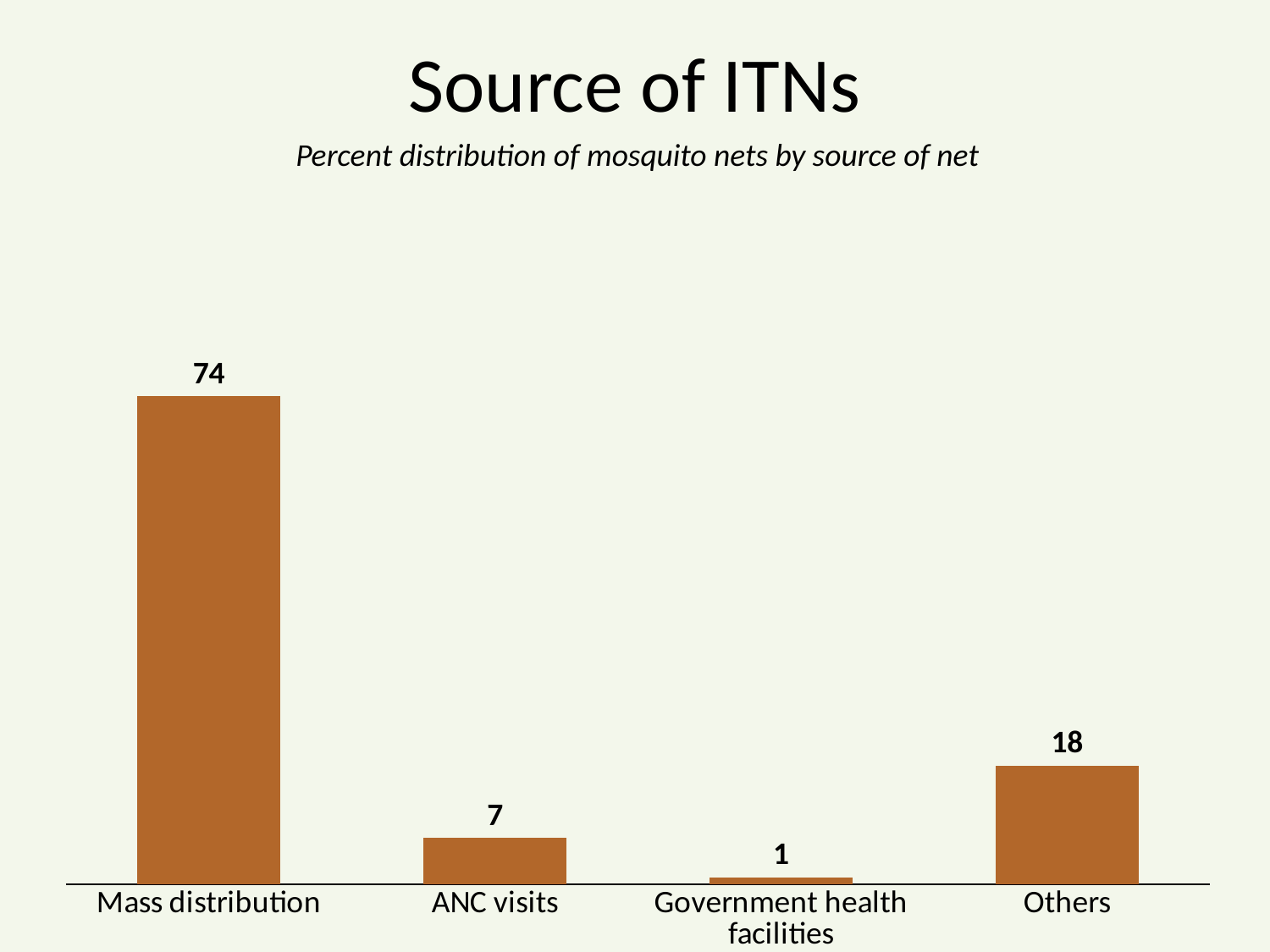

# Source of ITNs
Percent distribution of mosquito nets by source of net

### Chart

| Category | Source |
|---|---|
| Mass distribution | 74.0 |
| ANC visits | 7.0 |
| Government health facilities | 1.0 |
| Others | 18.0 |